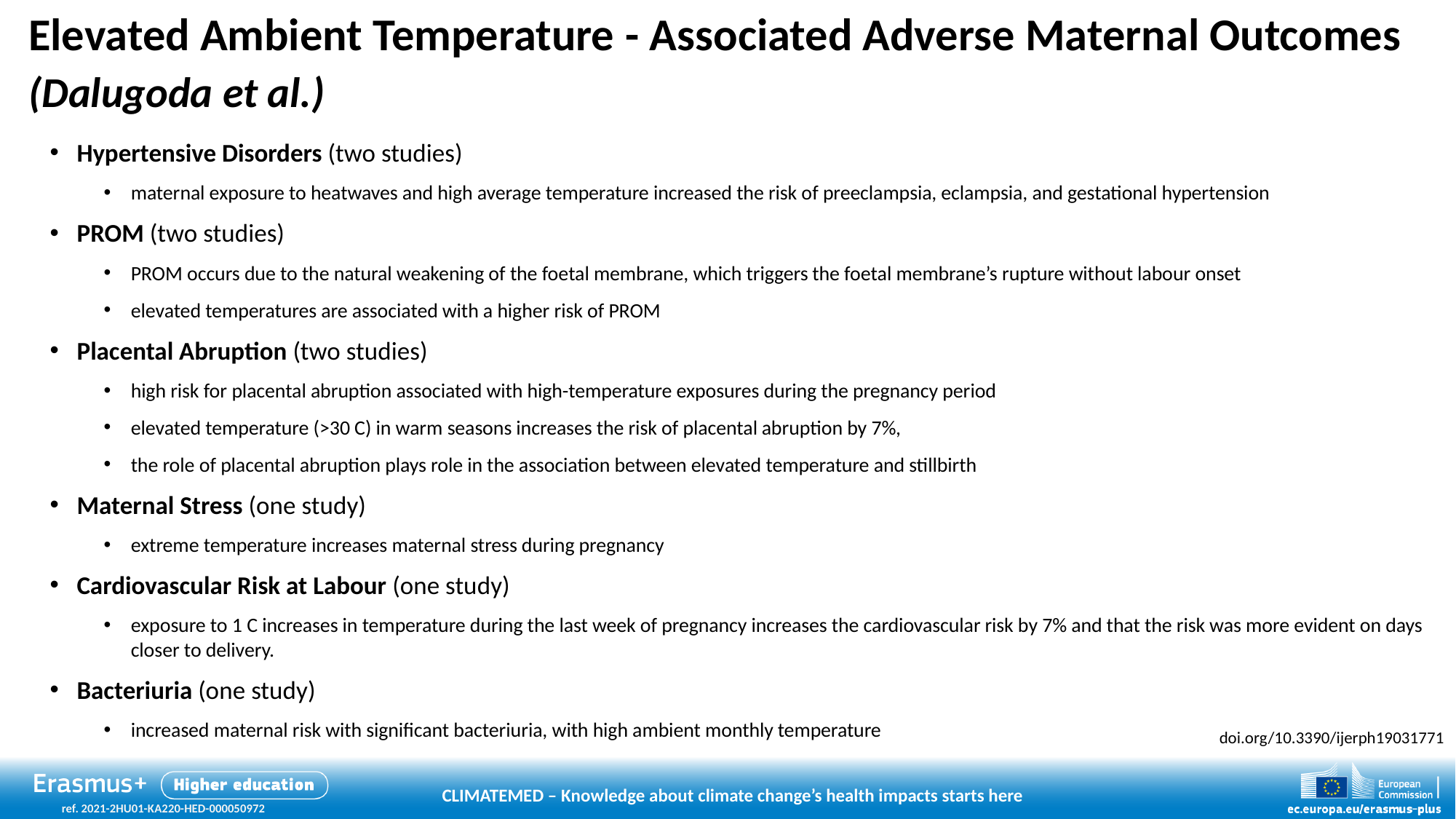

# Elevated Ambient Temperature - Associated Adverse Maternal Outcomes (Dalugoda et al.)
Hypertensive Disorders (two studies)
maternal exposure to heatwaves and high average temperature increased the risk of preeclampsia, eclampsia, and gestational hypertension
PROM (two studies)
PROM occurs due to the natural weakening of the foetal membrane, which triggers the foetal membrane’s rupture without labour onset
elevated temperatures are associated with a higher risk of PROM
Placental Abruption (two studies)
high risk for placental abruption associated with high-temperature exposures during the pregnancy period
elevated temperature (>30 C) in warm seasons increases the risk of placental abruption by 7%,
the role of placental abruption plays role in the association between elevated temperature and stillbirth
Maternal Stress (one study)
extreme temperature increases maternal stress during pregnancy
Cardiovascular Risk at Labour (one study)
exposure to 1 C increases in temperature during the last week of pregnancy increases the cardiovascular risk by 7% and that the risk was more evident on days closer to delivery.
Bacteriuria (one study)
increased maternal risk with significant bacteriuria, with high ambient monthly temperature

doi.org/10.3390/ijerph19031771